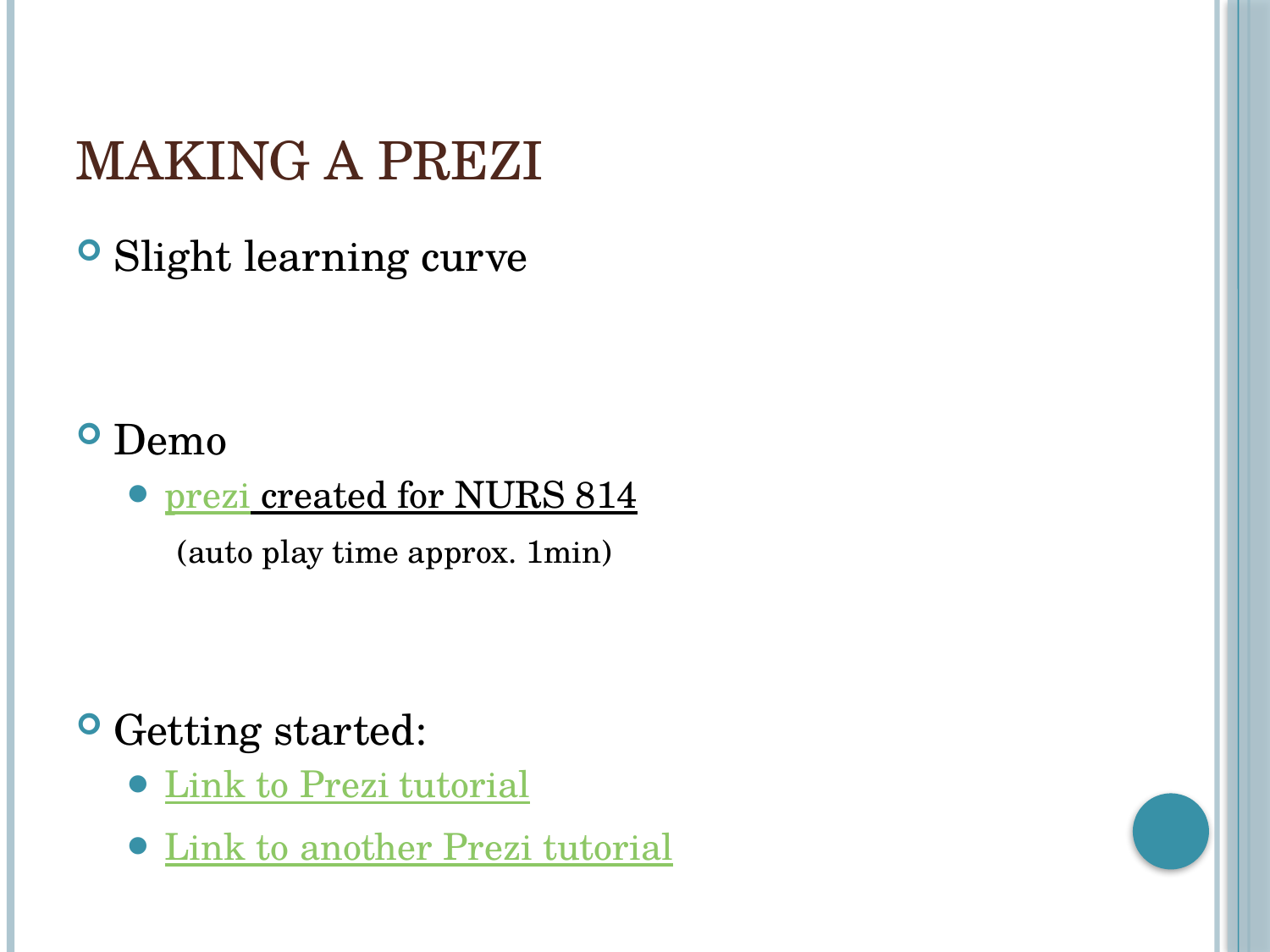

# Making a prezi
Slight learning curve

Demo
prezi created for NURS 814
(auto play time approx. 1min)

Getting started:
Link to Prezi tutorial
Link to another Prezi tutorial